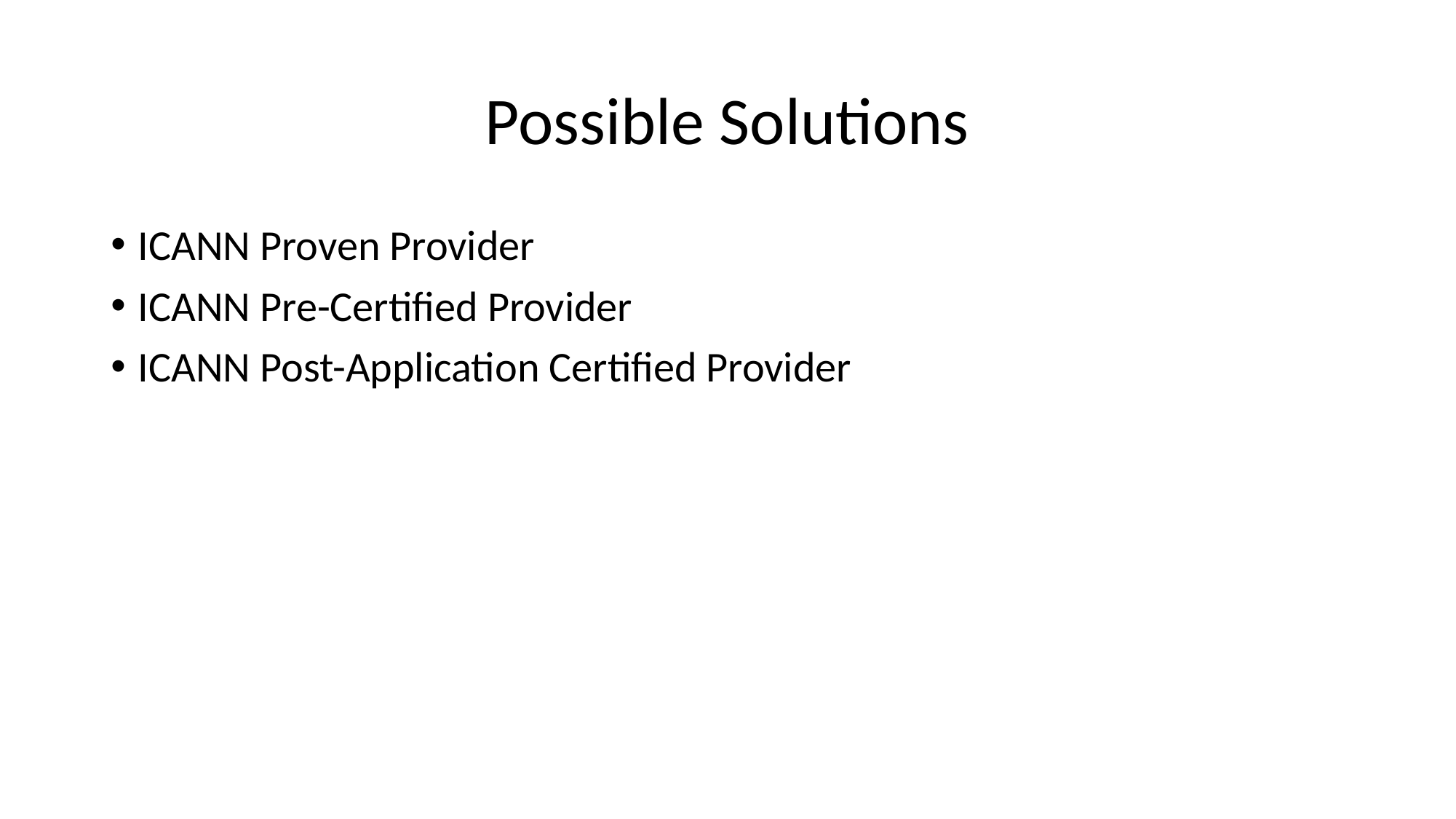

# Possible Solutions
ICANN Proven Provider
ICANN Pre-Certified Provider
ICANN Post-Application Certified Provider